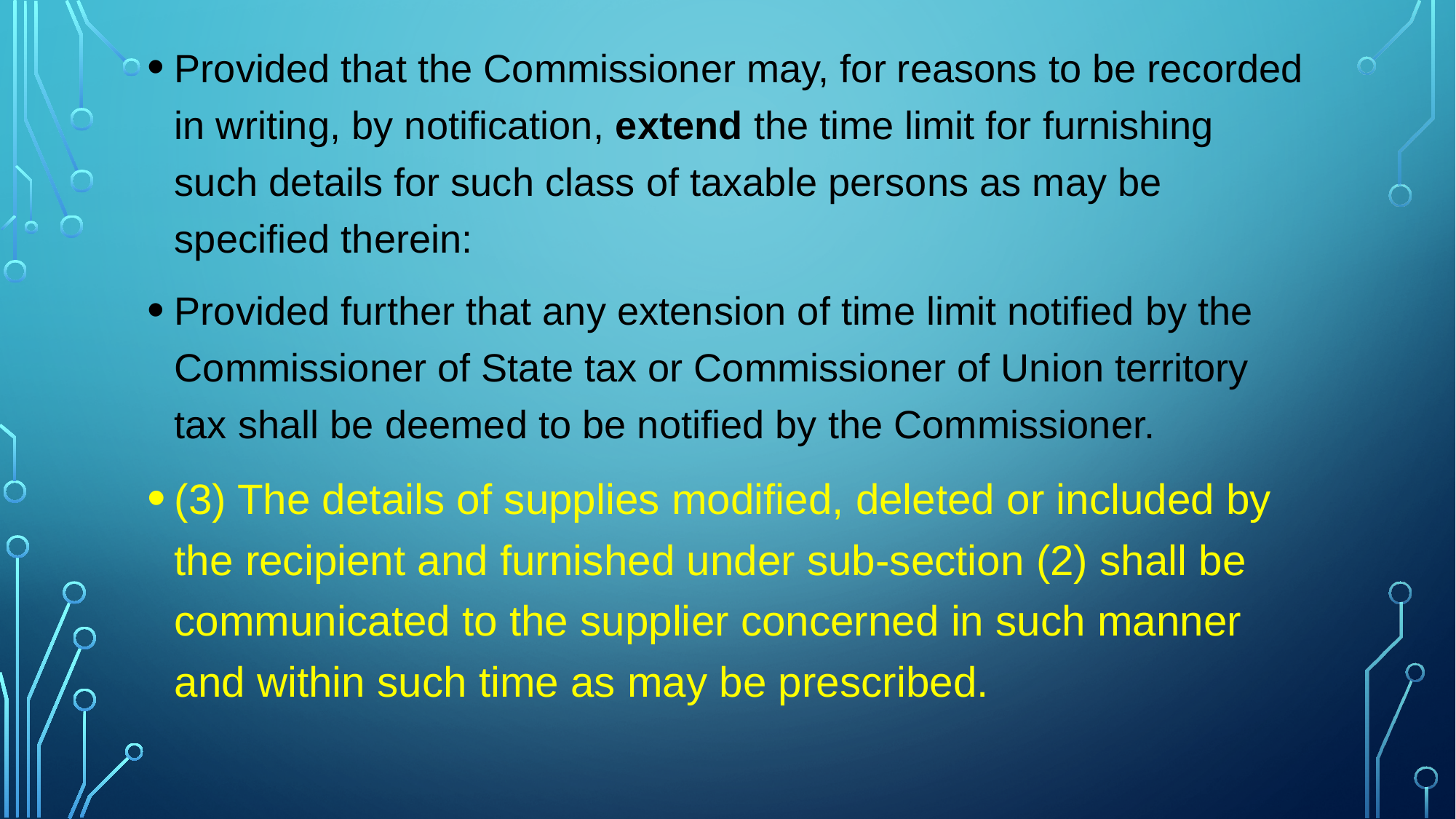

Provided that the Commissioner may, for reasons to be recorded in writing, by notification, extend the time limit for furnishing such details for such class of taxable persons as may be specified therein:
Provided further that any extension of time limit notified by the Commissioner of State tax or Commissioner of Union territory tax shall be deemed to be notified by the Commissioner.
(3) The details of supplies modified, deleted or included by the recipient and furnished under sub-section (2) shall be communicated to the supplier concerned in such manner and within such time as may be prescribed.